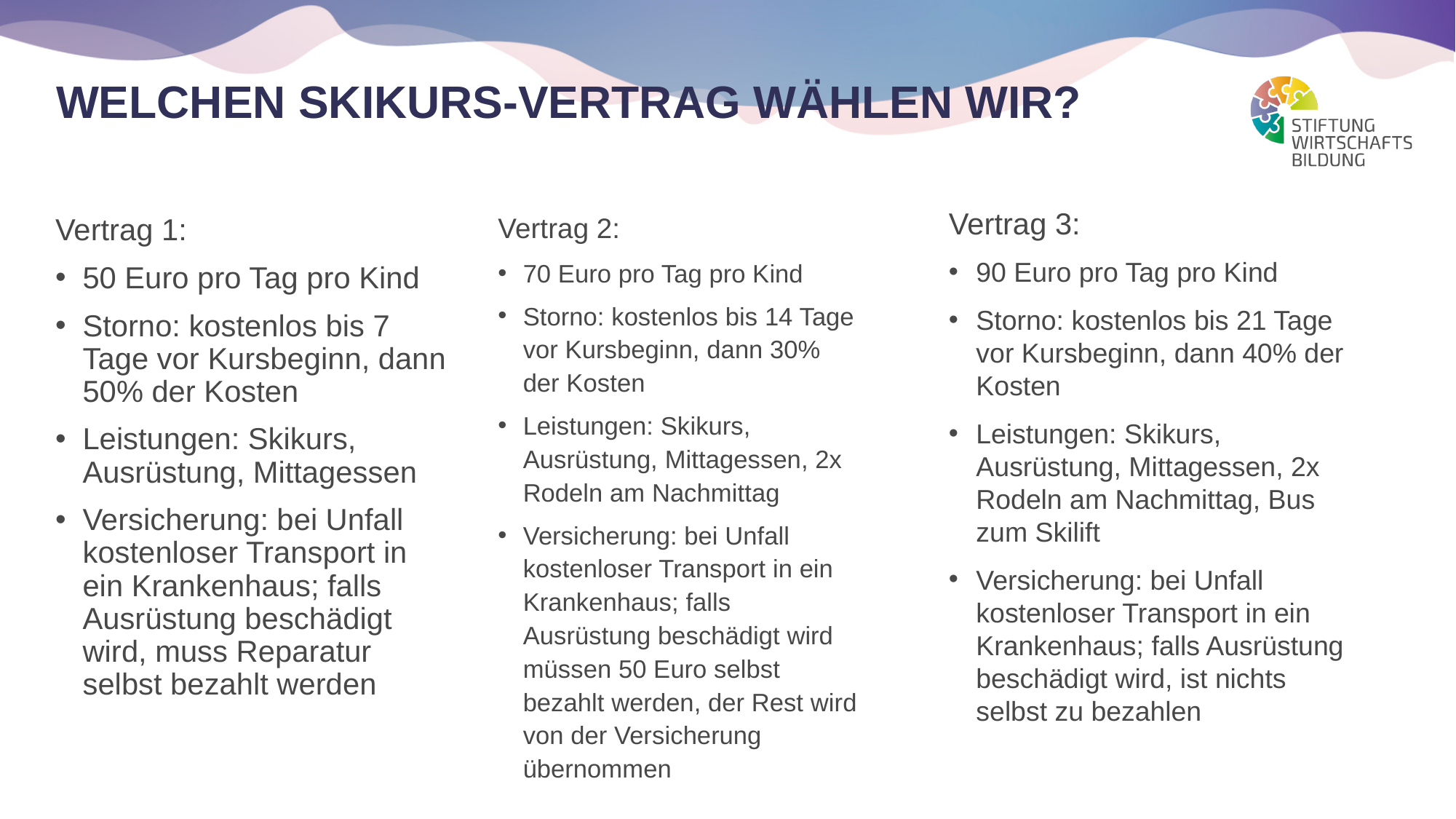

# WelcheN Skikurs-Vertrag wählen wir?
Vertrag 2:
70 Euro pro Tag pro Kind
Storno: kostenlos bis 14 Tage vor Kursbeginn, dann 30% der Kosten
Leistungen: Skikurs, Ausrüstung, Mittagessen, 2x Rodeln am Nachmittag
Versicherung: bei Unfall kostenloser Transport in ein Krankenhaus; falls Ausrüstung beschädigt wird müssen 50 Euro selbst bezahlt werden, der Rest wird von der Versicherung übernommen
Vertrag 3:
90 Euro pro Tag pro Kind
Storno: kostenlos bis 21 Tage vor Kursbeginn, dann 40% der Kosten
Leistungen: Skikurs, Ausrüstung, Mittagessen, 2x Rodeln am Nachmittag, Bus zum Skilift
Versicherung: bei Unfall kostenloser Transport in ein Krankenhaus; falls Ausrüstung beschädigt wird, ist nichts selbst zu bezahlen
Vertrag 1:
50 Euro pro Tag pro Kind
Storno: kostenlos bis 7 Tage vor Kursbeginn, dann 50% der Kosten
Leistungen: Skikurs, Ausrüstung, Mittagessen
Versicherung: bei Unfall kostenloser Transport in ein Krankenhaus; falls Ausrüstung beschädigt wird, muss Reparatur selbst bezahlt werden